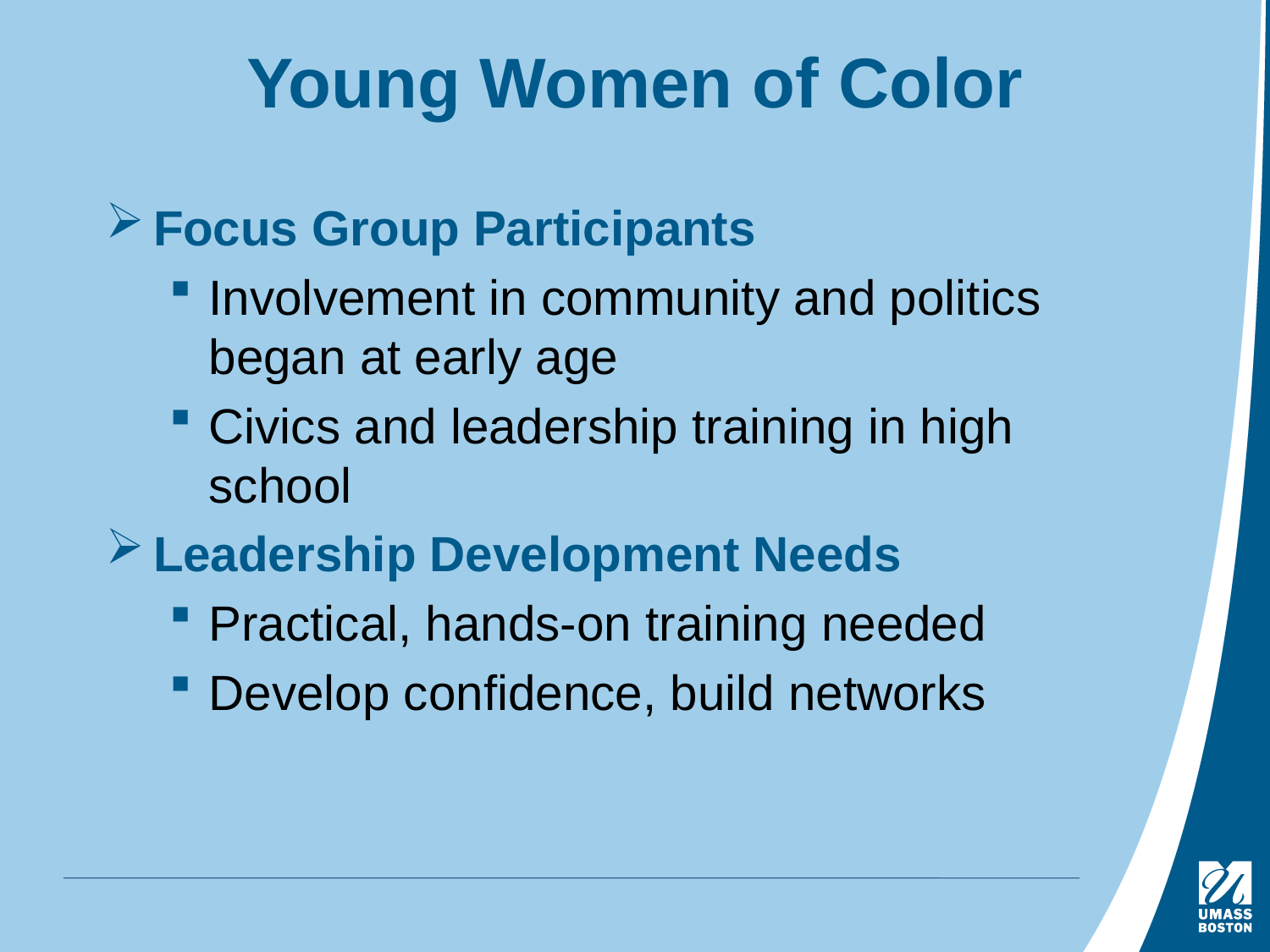

# Young Women of Color
Focus Group Participants
Involvement in community and politics began at early age
Civics and leadership training in high school
Leadership Development Needs
Practical, hands-on training needed
Develop confidence, build networks